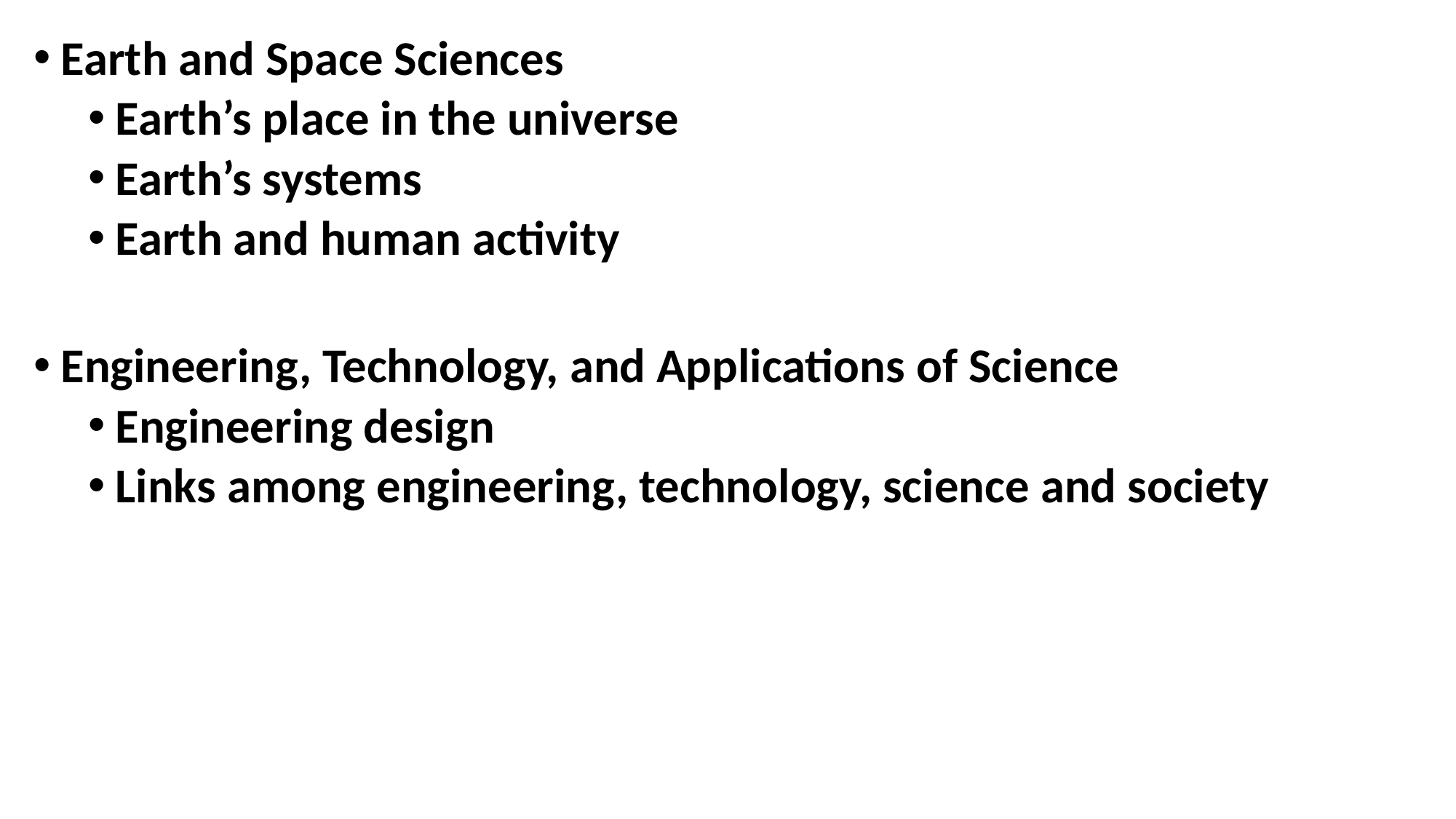

Earth and Space Sciences
Earth’s place in the universe
Earth’s systems
Earth and human activity

Engineering, Technology, and Applications of Science
Engineering design
Links among engineering, technology, science and society